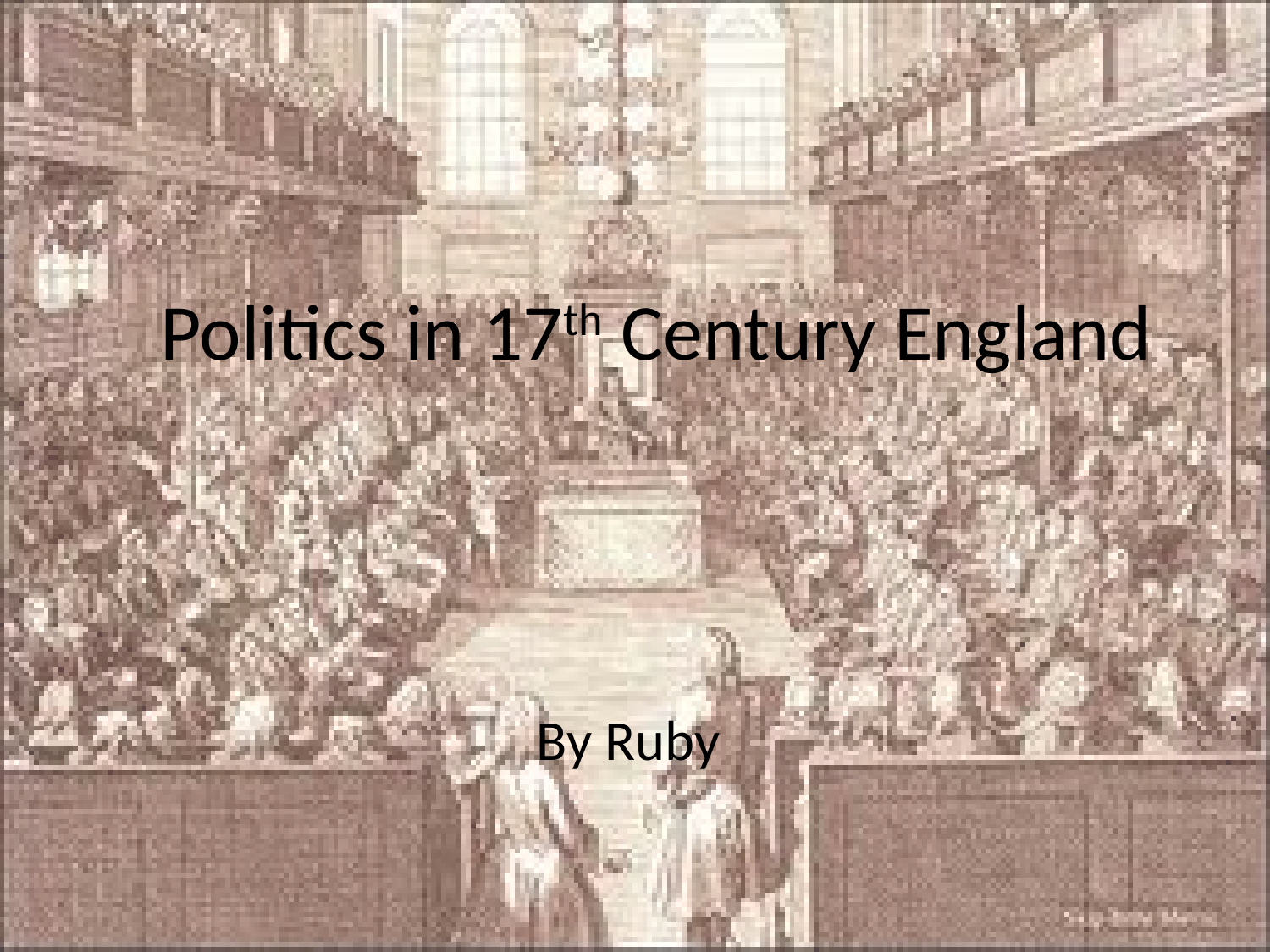

# Politics in 17th Century England

By Ruby